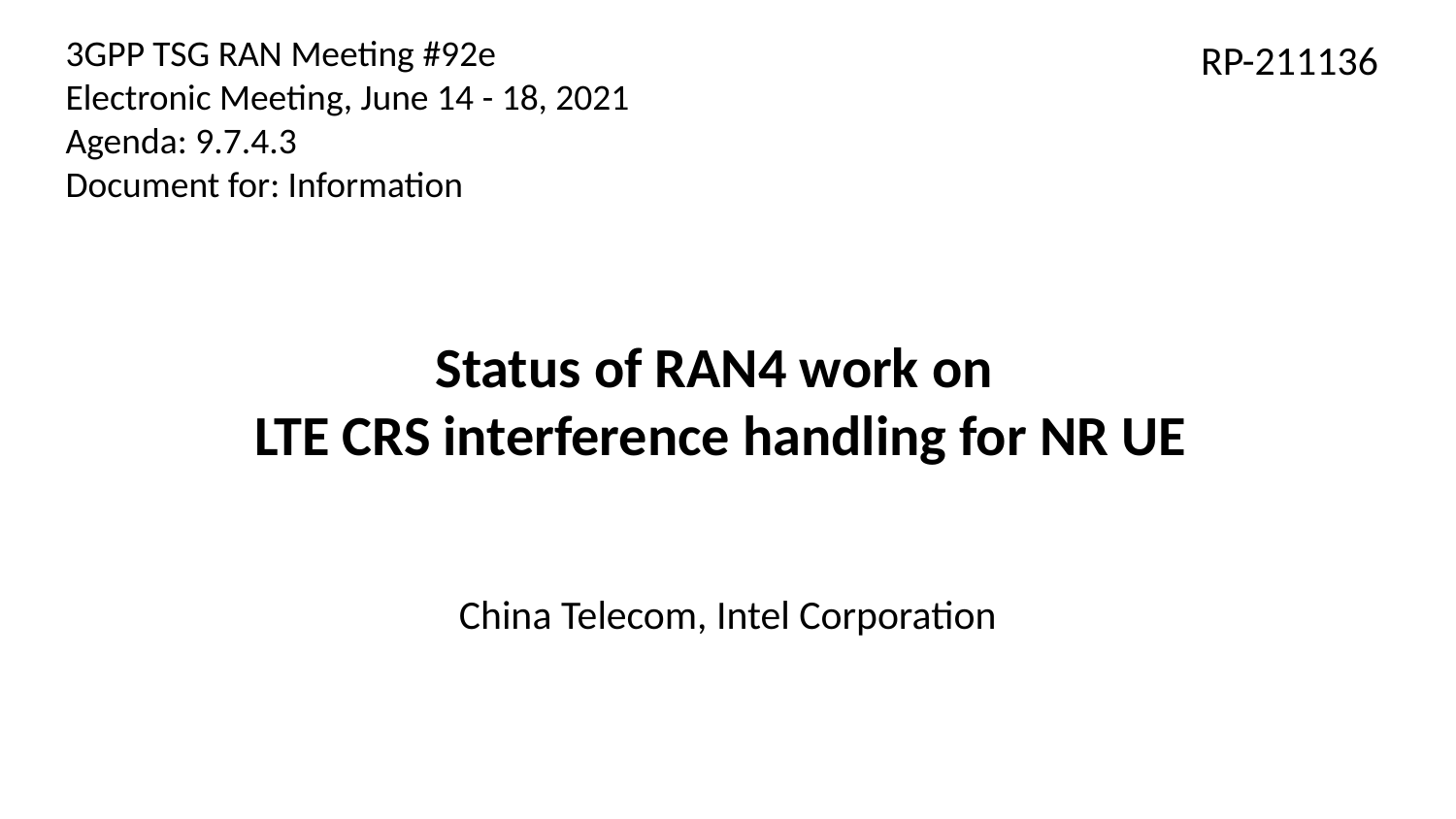

3GPP TSG RAN Meeting #92e
Electronic Meeting, June 14 - 18, 2021
Agenda: 9.7.4.3
Document for: Information
RP-211136
# Status of RAN4 work on LTE CRS interference handling for NR UE
China Telecom, Intel Corporation